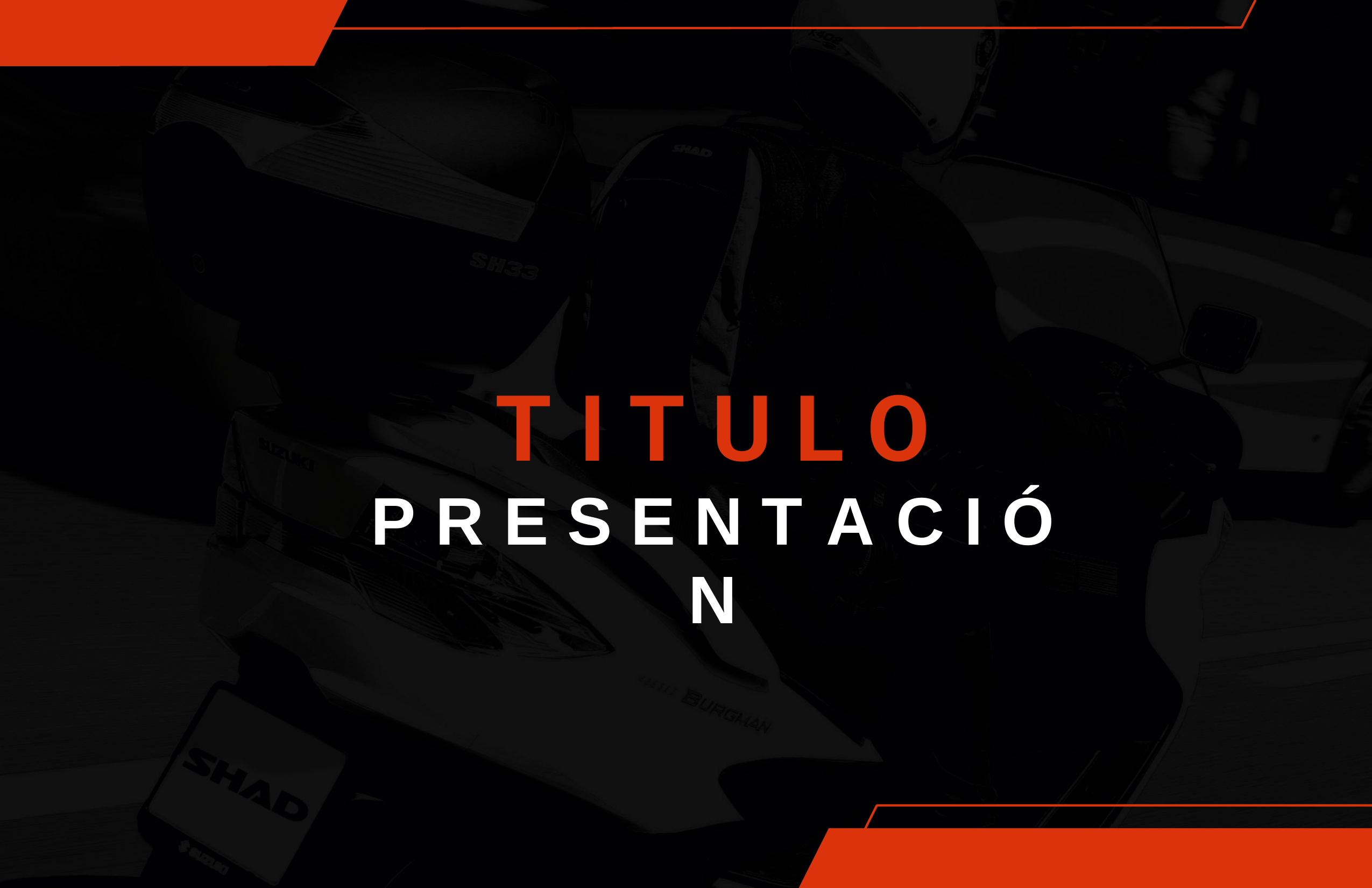

# T I T U L O
P R E S E N T A C I Ó N